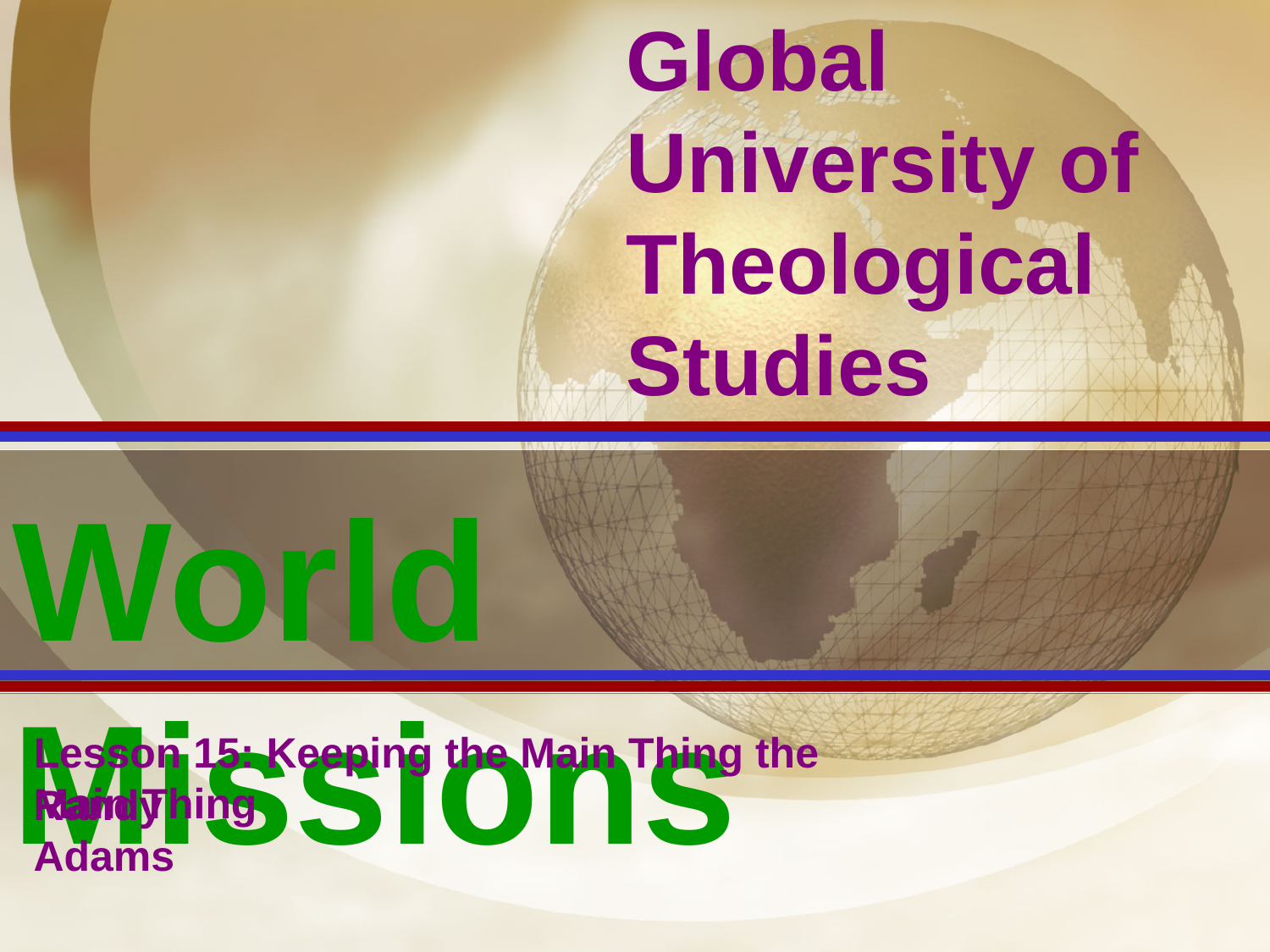

Global University of Theological Studies
World Missions
Lesson 15: Keeping the Main Thing the Main Thing
Randy Adams